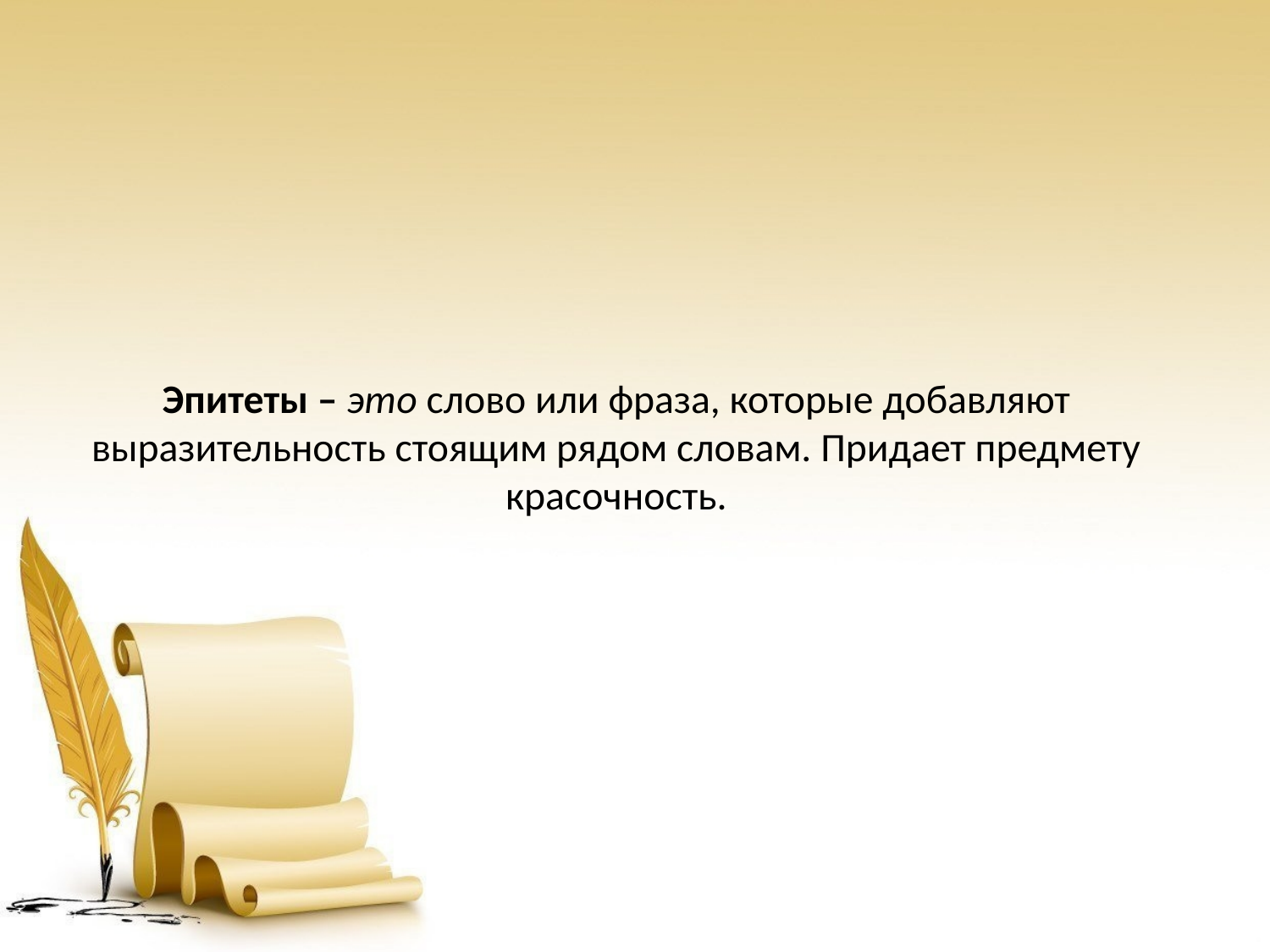

# Эпитеты – это слово или фраза, которые добавляют выразительность стоящим рядом словам. Придает предмету красочность.